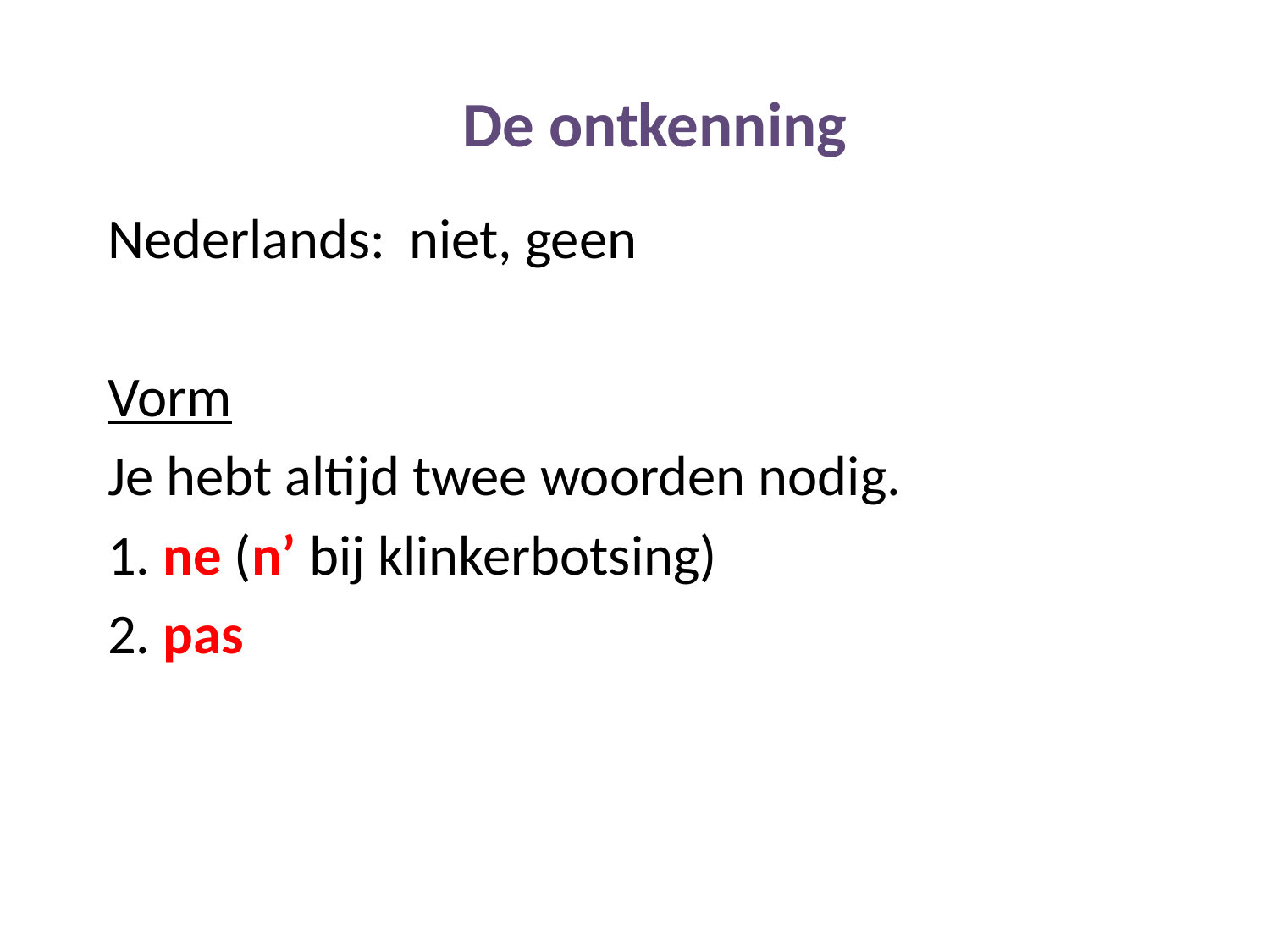

De ontkenning
Nederlands:	niet, geen

Vorm
Je hebt altijd twee woorden nodig.
1. ne (n’ bij klinkerbotsing)
2. pas